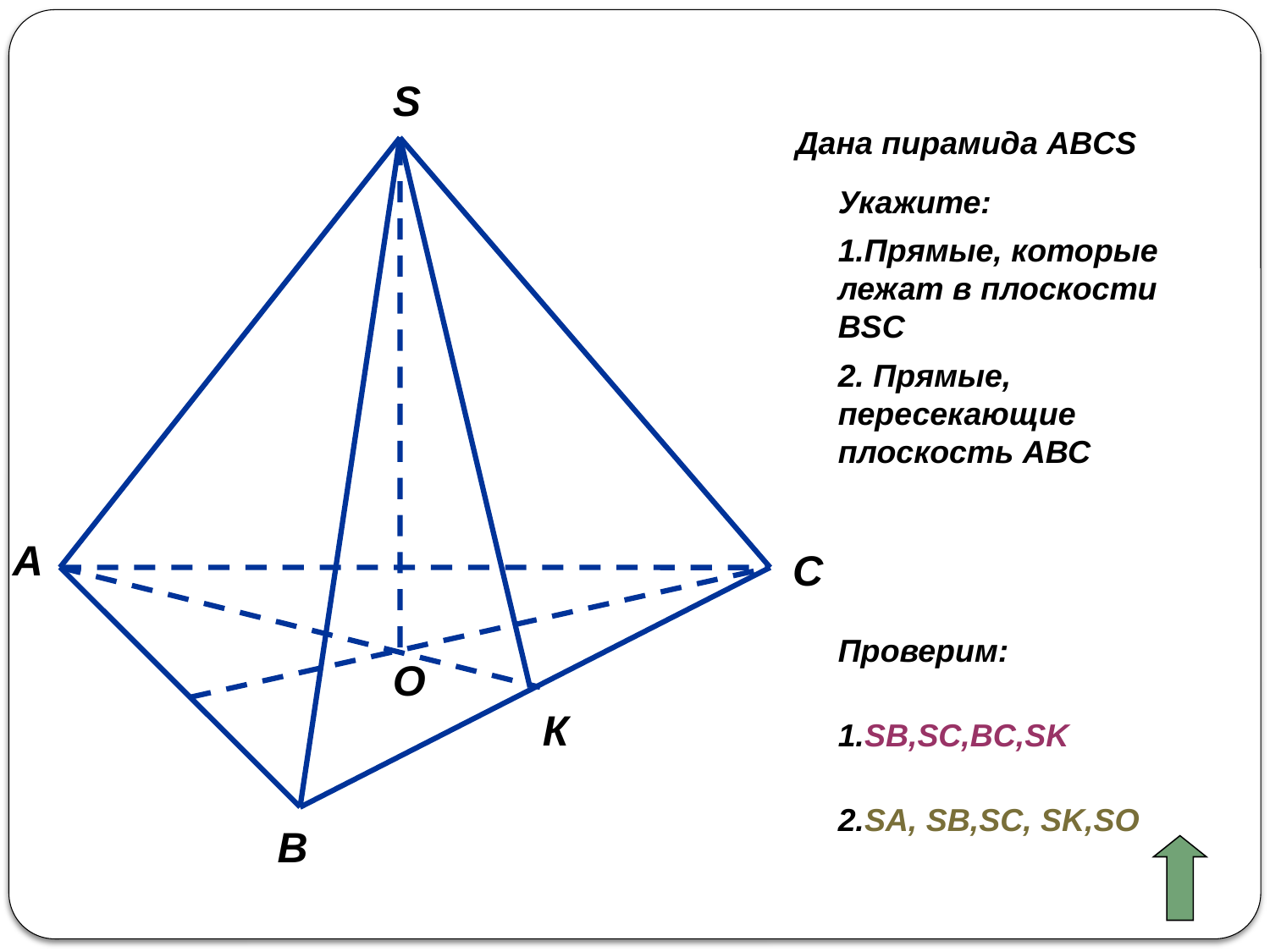

S

Дана пирамида ABCS

Укажите:
1.Прямые, которые лежат в плоскости BSC
2. Прямые, пересекающие плоскость АВС

А
С

Проверим:
О
К
1.SB,SC,BC,SK
2.SA, SB,SC, SK,SO
В